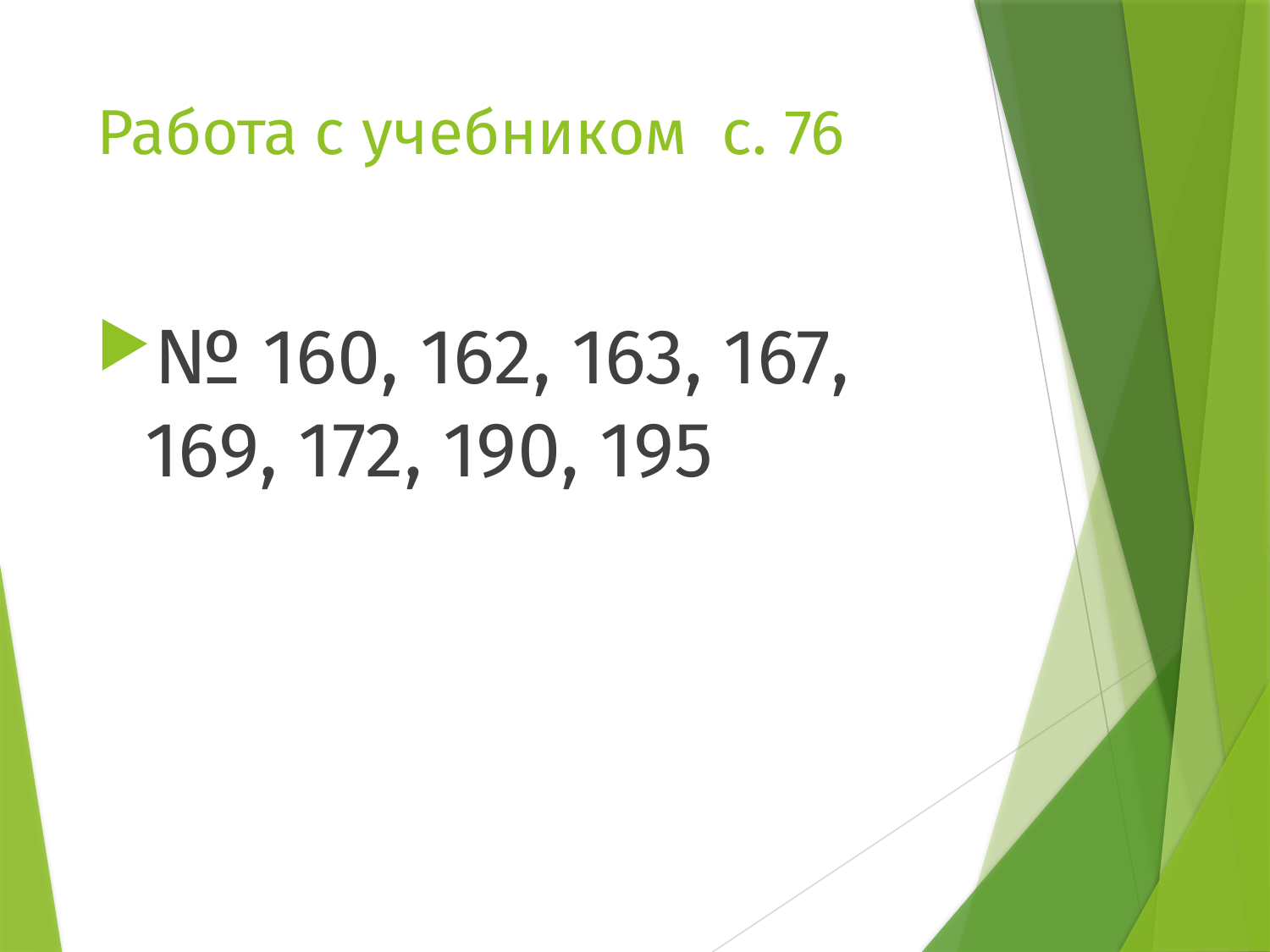

# Работа с учебником  с. 76
№ 160, 162, 163, 167, 169, 172, 190, 195